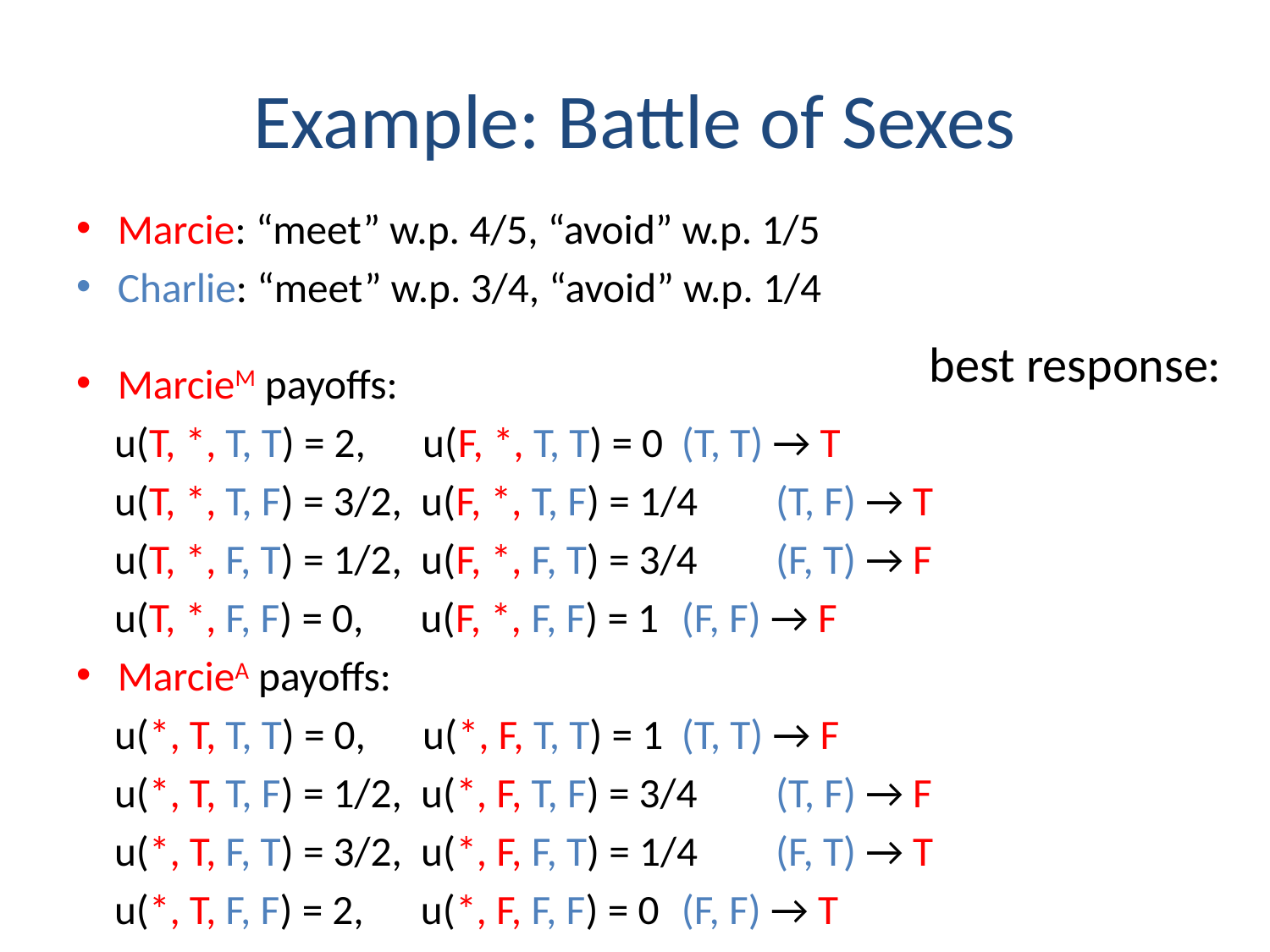

# Example: Battle of Sexes
Marcie: “meet” w.p. 4/5, “avoid” w.p. 1/5
Charlie: “meet” w.p. 3/4, “avoid” w.p. 1/4
MarcieM payoffs:
    u(T, *, T, T) = 2,      u(F, *, T, T) = 0		(T, T) → T
    u(T, *, T, F) = 3/2,  u(F, *, T, F) = 1/4		(T, F) → T
    u(T, *, F, T) = 1/2,  u(F, *, F, T) = 3/4		(F, T) → F
    u(T, *, F, F) = 0,      u(F, *, F, F) = 1		(F, F) → F
MarcieA payoffs:
    u(*, T, T, T) = 0,      u(*, F, T, T) = 1		(T, T) → F
    u(*, T, T, F) = 1/2,  u(*, F, T, F) = 3/4 		(T, F) → F
    u(*, T, F, T) = 3/2,  u(*, F, F, T) = 1/4		(F, T) → T
    u(*, T, F, F) = 2,      u(*, F, F, F) = 0 		(F, F) → T
best response: